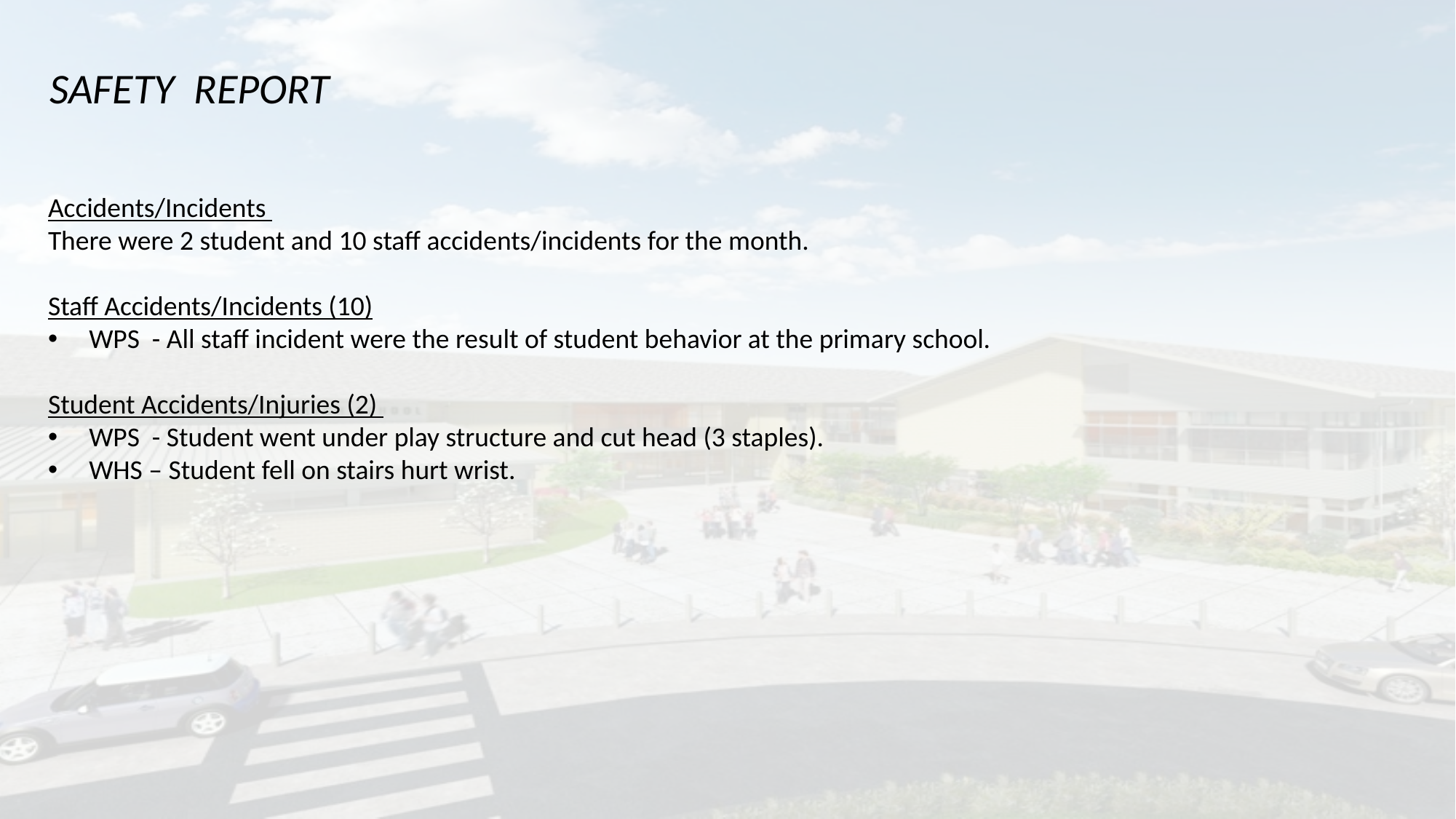

SAFETY  REPORT

Accidents/Incidents
There were 2 student and 10 staff accidents/incidents for the month.

Staff Accidents/Incidents (10)
WPS  - All staff incident were the result of student behavior at the primary school.

Student Accidents/Injuries (2)
WPS  - Student went under play structure and cut head (3 staples).
WHS – Student fell on stairs hurt wrist.